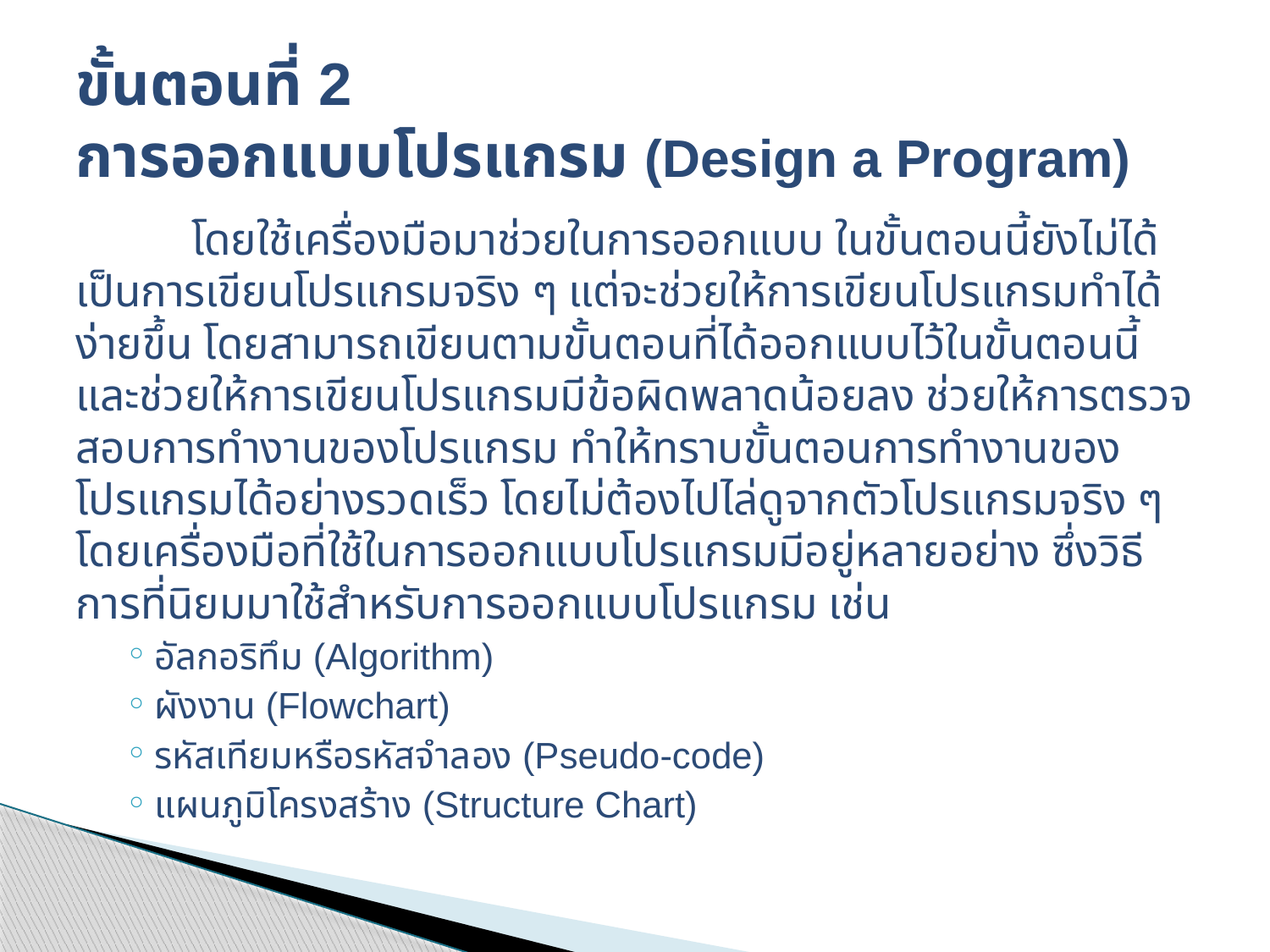

# ขั้นตอนที่ 2 การออกแบบโปรแกรม (Design a Program)
	โดยใช้เครื่องมือมาช่วยในการออกแบบ ในขั้นตอนนี้ยังไม่ได้เป็นการเขียนโปรแกรมจริง ๆ แต่จะช่วยให้การเขียนโปรแกรมทำได้ง่ายขึ้น โดยสามารถเขียนตามขั้นตอนที่ได้ออกแบบไว้ในขั้นตอนนี้ และช่วยให้การเขียนโปรแกรมมีข้อผิดพลาดน้อยลง ช่วยให้การตรวจสอบการทำงานของโปรแกรม ทำให้ทราบขั้นตอนการทำงานของโปรแกรมได้อย่างรวดเร็ว โดยไม่ต้องไปไล่ดูจากตัวโปรแกรมจริง ๆ โดยเครื่องมือที่ใช้ในการออกแบบโปรแกรมมีอยู่หลายอย่าง ซึ่งวิธีการที่นิยมมาใช้สำหรับการออกแบบโปรแกรม เช่น
อัลกอริทึม (Algorithm)
ผังงาน (Flowchart)
รหัสเทียมหรือรหัสจำลอง (Pseudo-code)
แผนภูมิโครงสร้าง (Structure Chart)